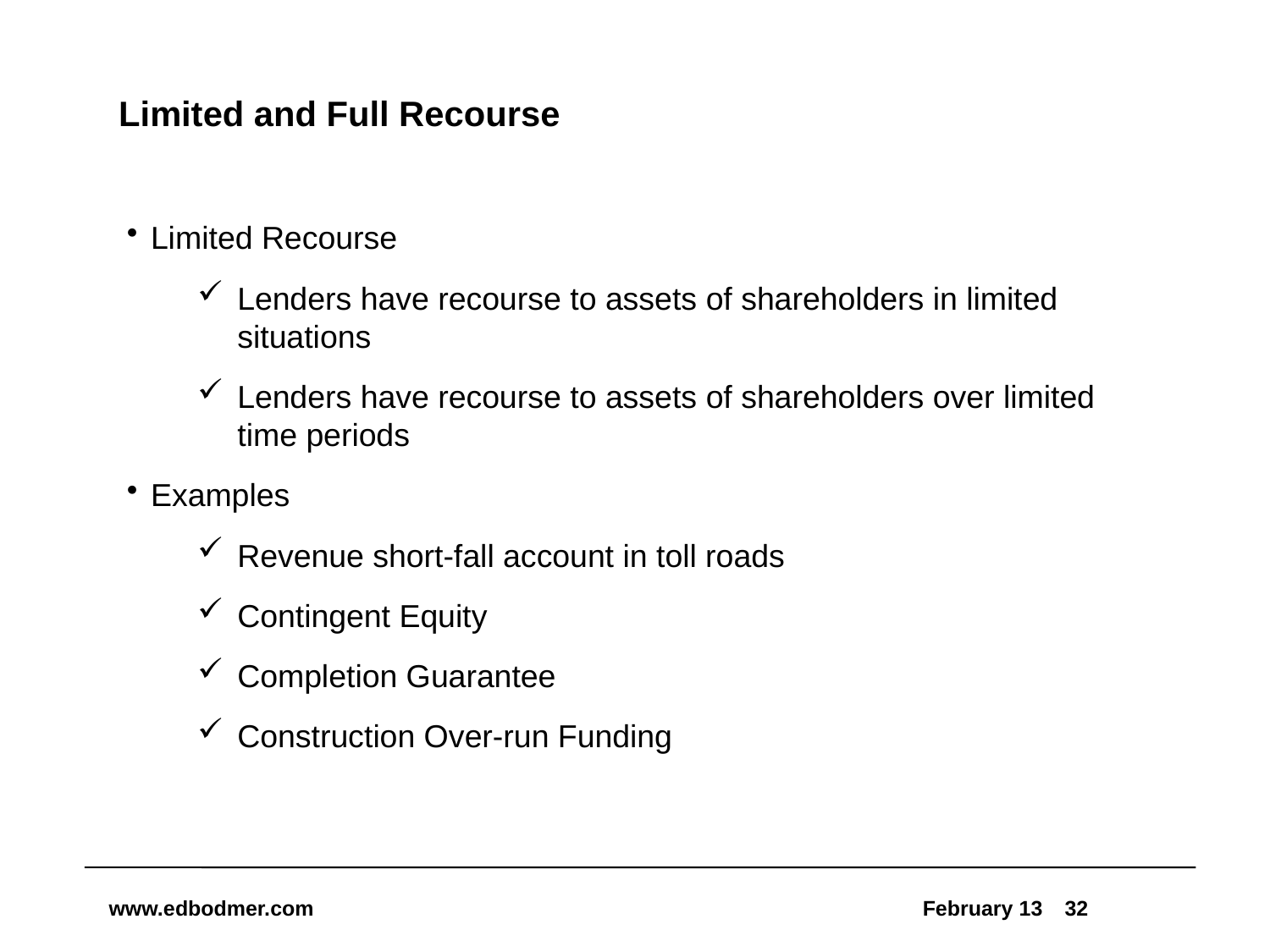

# Limited and Full Recourse
Limited Recourse
Lenders have recourse to assets of shareholders in limited situations
Lenders have recourse to assets of shareholders over limited time periods
Examples
Revenue short-fall account in toll roads
Contingent Equity
Completion Guarantee
Construction Over-run Funding